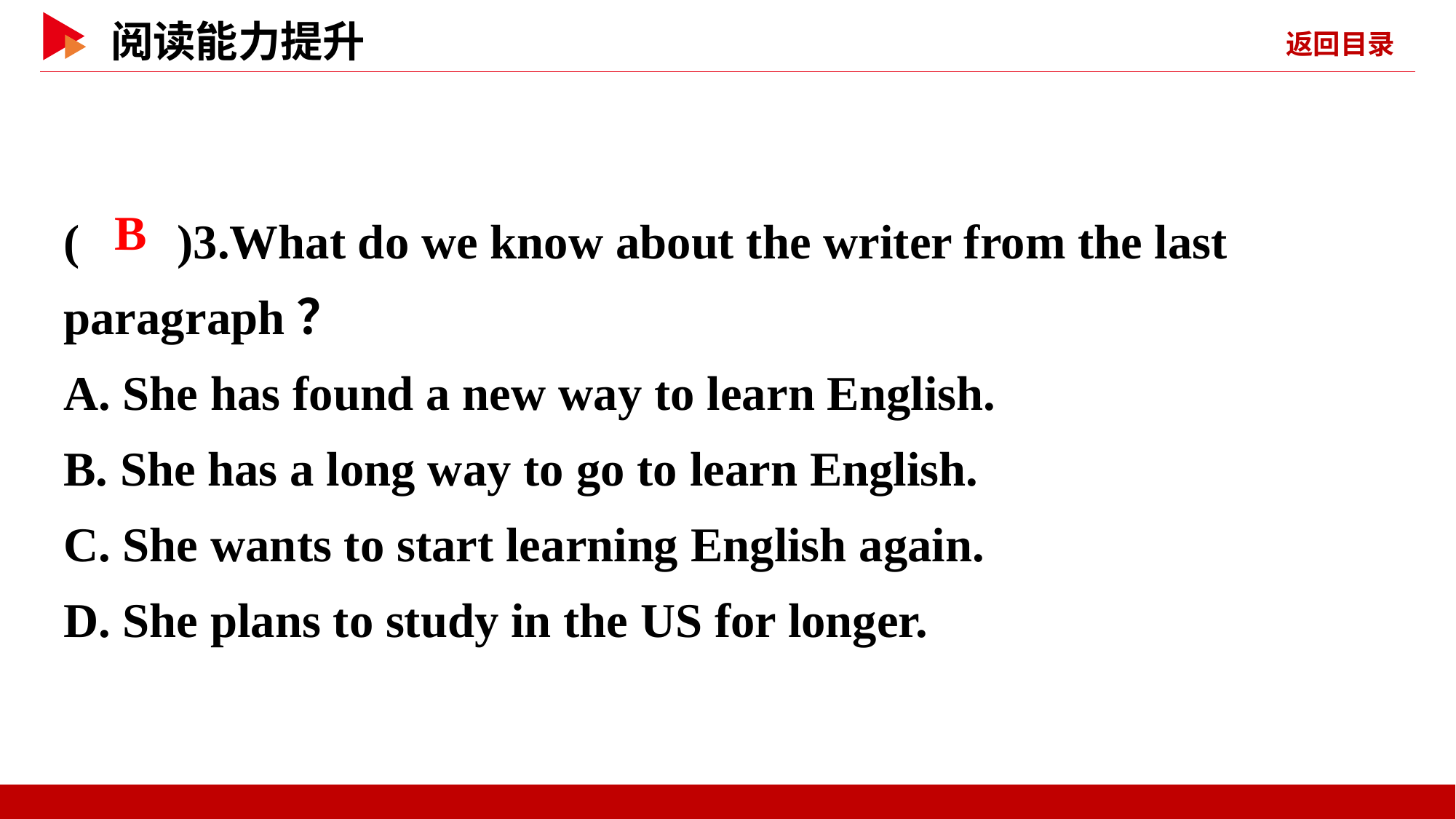

(        )3.What do we know about the writer from the last paragraph？
A. She has found a new way to learn English.
B. She has a long way to go to learn English.
C. She wants to start learning English again.
D. She plans to study in the US for longer.
   B